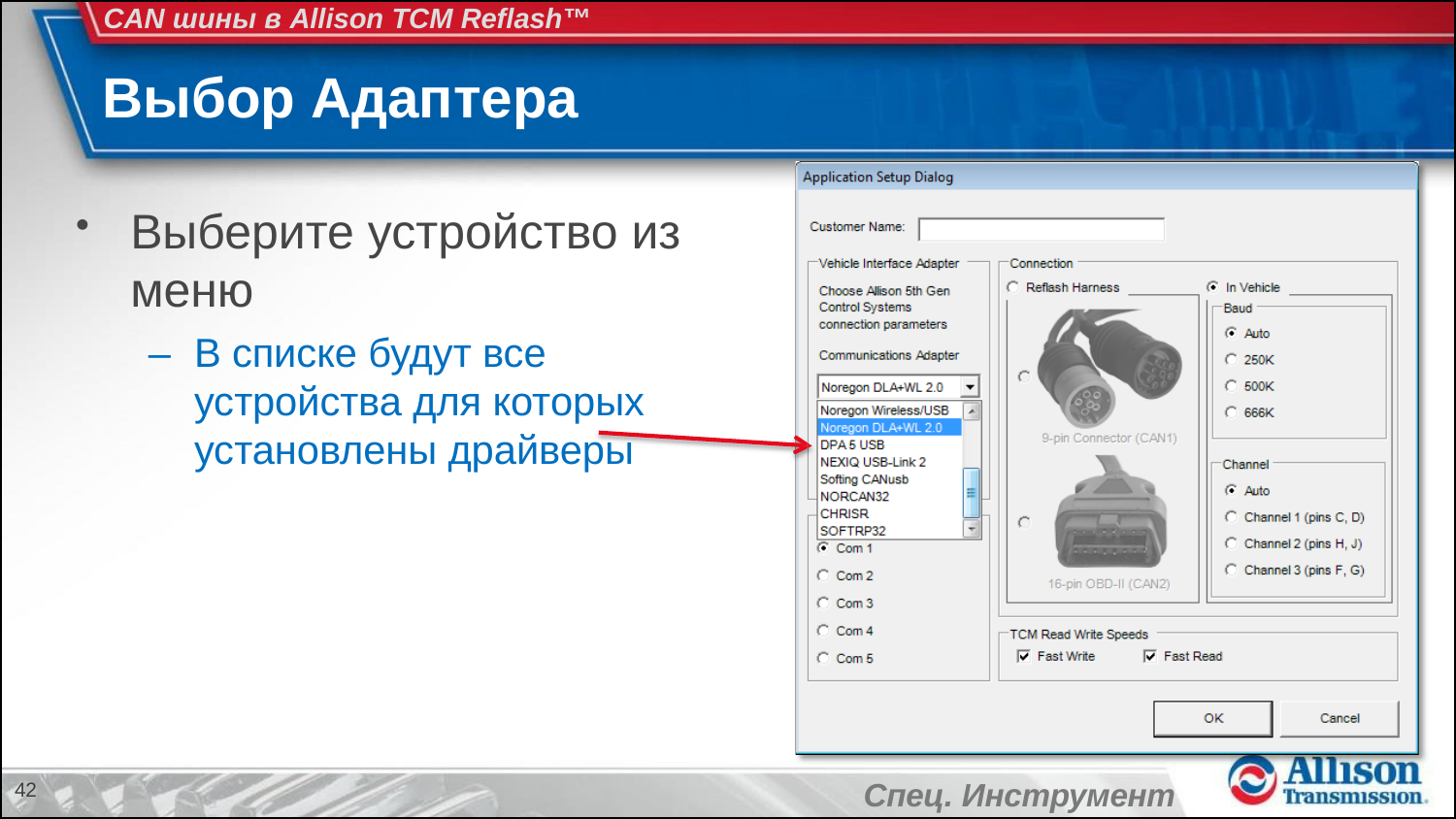

CAN шины в Allison TCM Reflash™
# Выбор Адаптера

Выберите устройство из меню
–	В списке будут все устройства для которых установлены драйверы

42
Спец. Инструмент